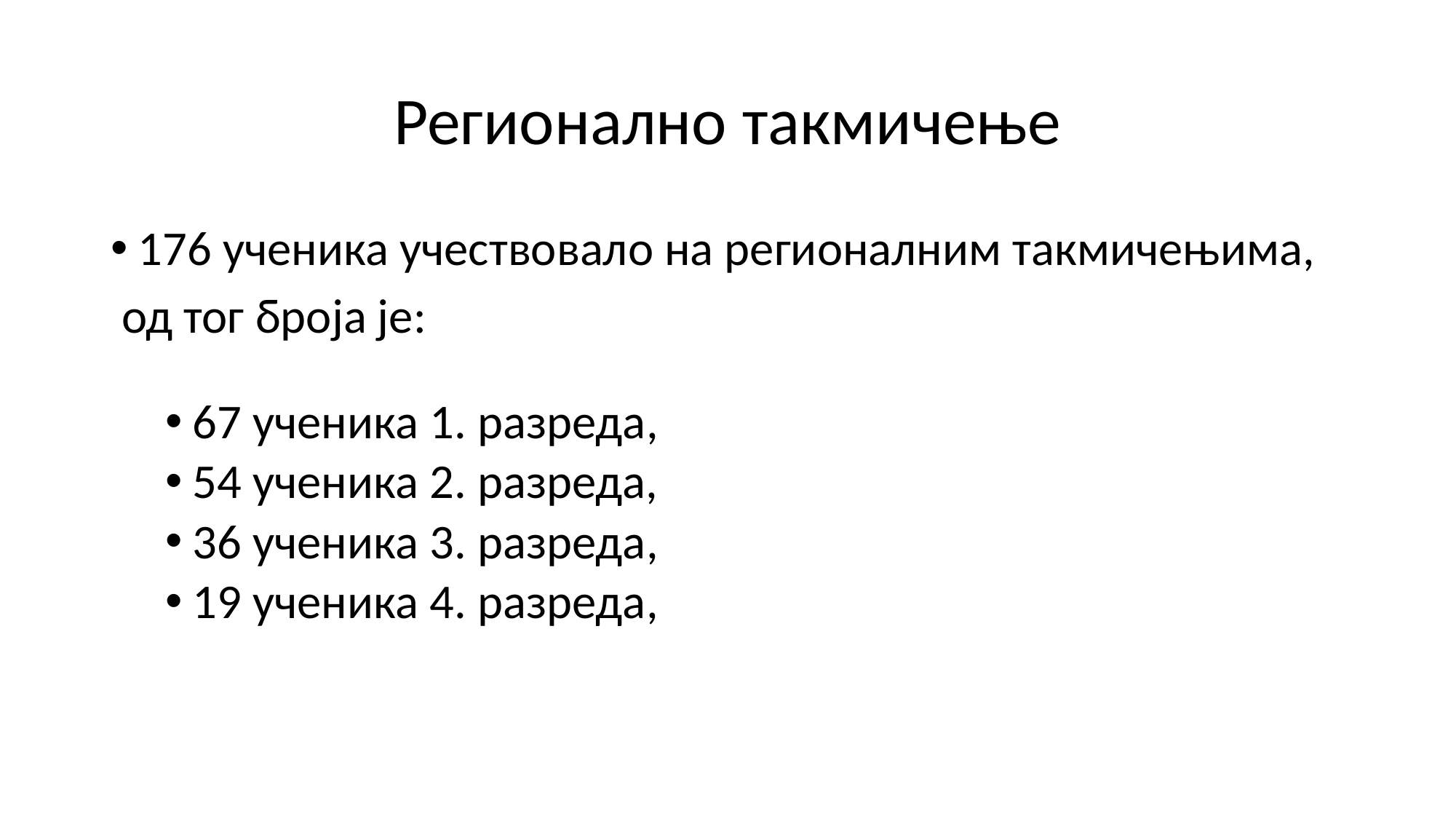

# Регионално такмичење
176 ученика учествовало на регионалним такмичењима,
 од тог броја је:
67 ученика 1. разреда,
54 ученика 2. разреда,
36 ученика 3. разреда,
19 ученика 4. разреда,